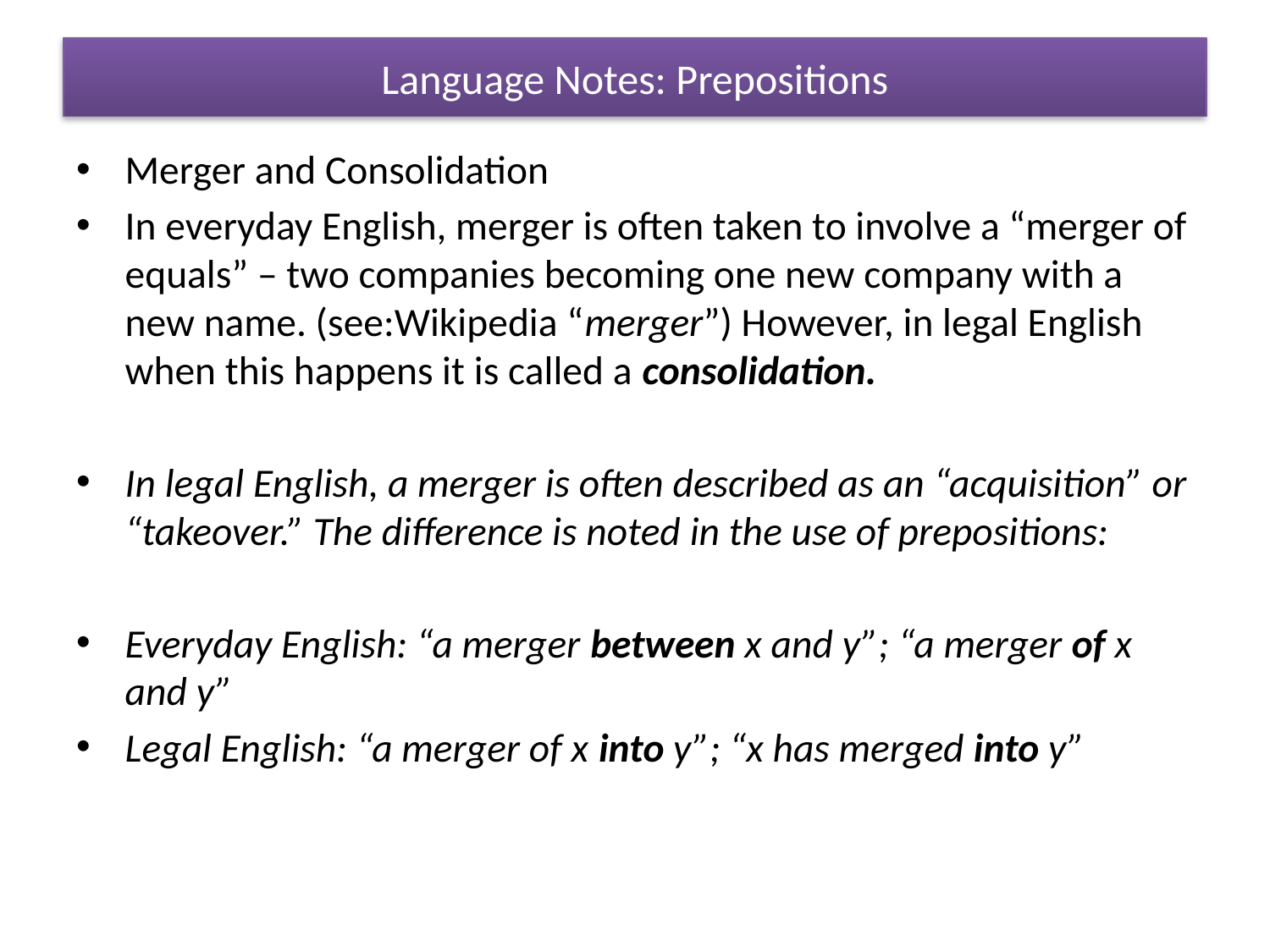

# Language Notes: Prepositions
Merger and Consolidation
In everyday English, merger is often taken to involve a “merger of equals” – two companies becoming one new company with a new name. (see:Wikipedia “merger”) However, in legal English when this happens it is called a consolidation.

In legal English, a merger is often described as an “acquisition” or “takeover.” The difference is noted in the use of prepositions:

Everyday English: “a merger between x and y”; “a merger of x and y”
Legal English: “a merger of x into y”; “x has merged into y”